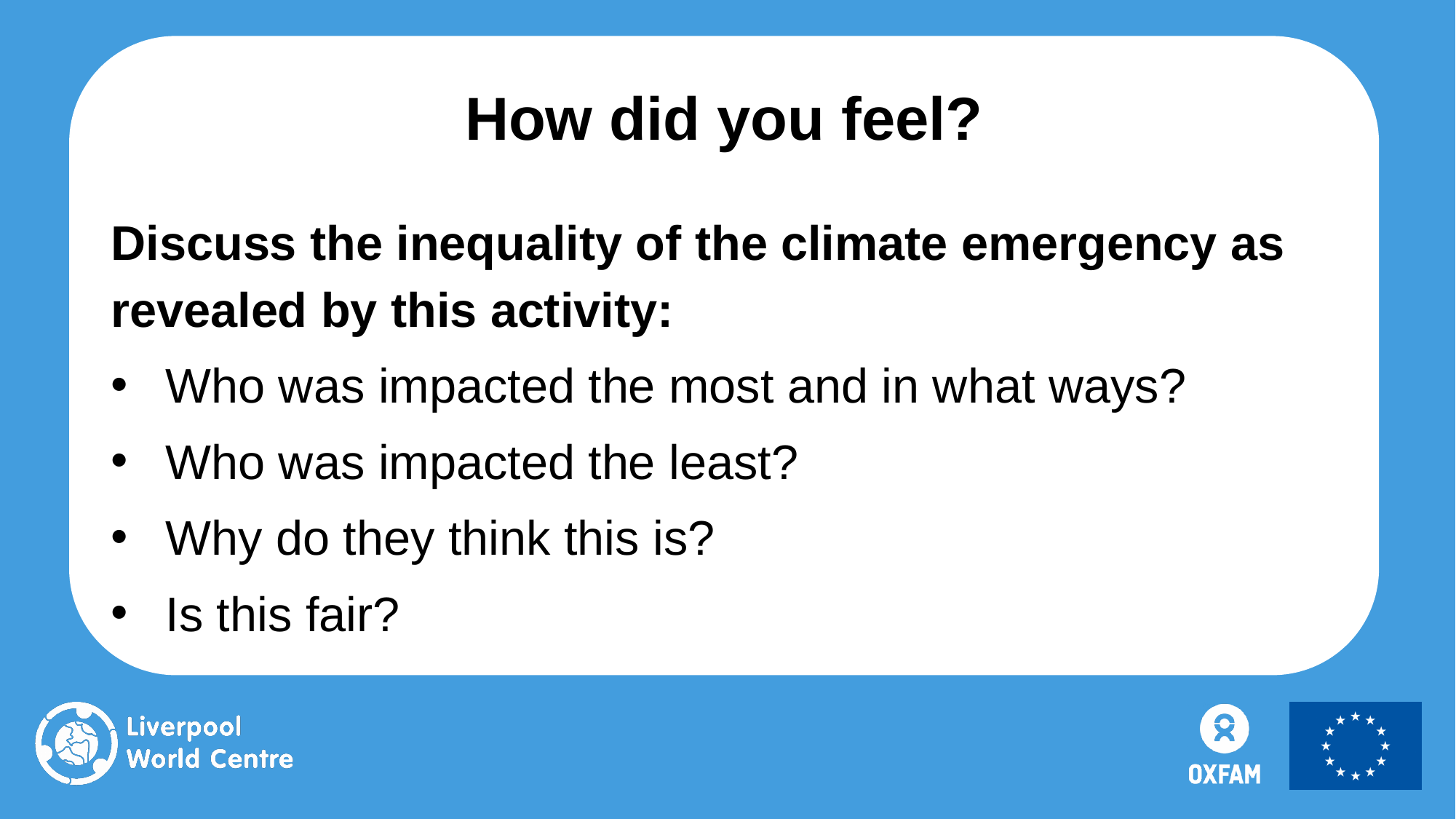

How did you feel?

Discuss the inequality of the climate emergency as revealed by this activity:
Who was impacted the most and in what ways?
Who was impacted the least?
Why do they think this is?
Is this fair?